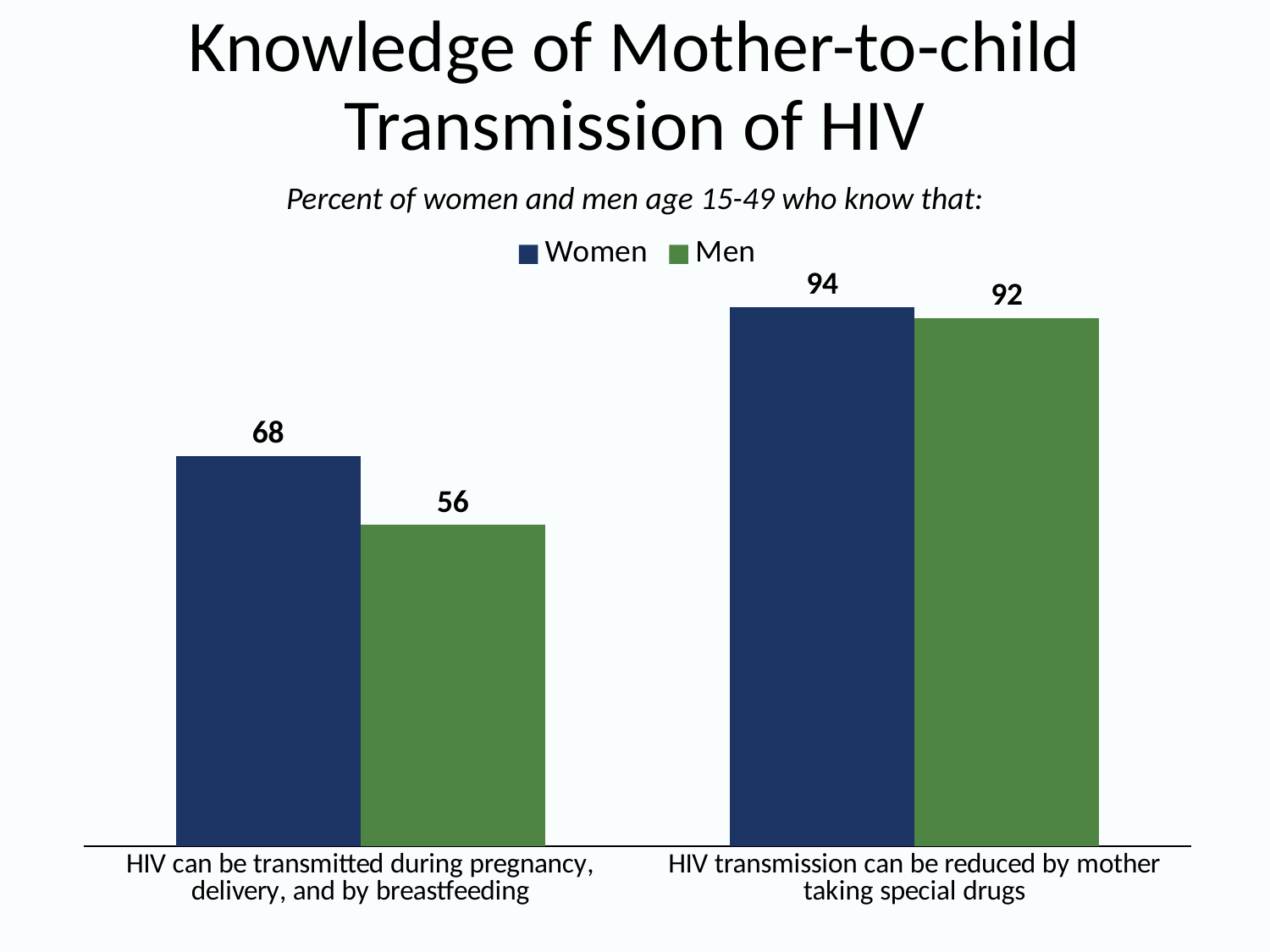

# Knowledge of Mother-to-child Transmission of HIV
Percent of women and men age 15-49 who know that:

### Chart

| Category | Women | Men |
|---|---|---|
| HIV can be transmitted during pregnancy, delivery, and by breastfeeding | 68.0 | 56.0 |
| HIV transmission can be reduced by mother taking special drugs | 94.0 | 92.0 |